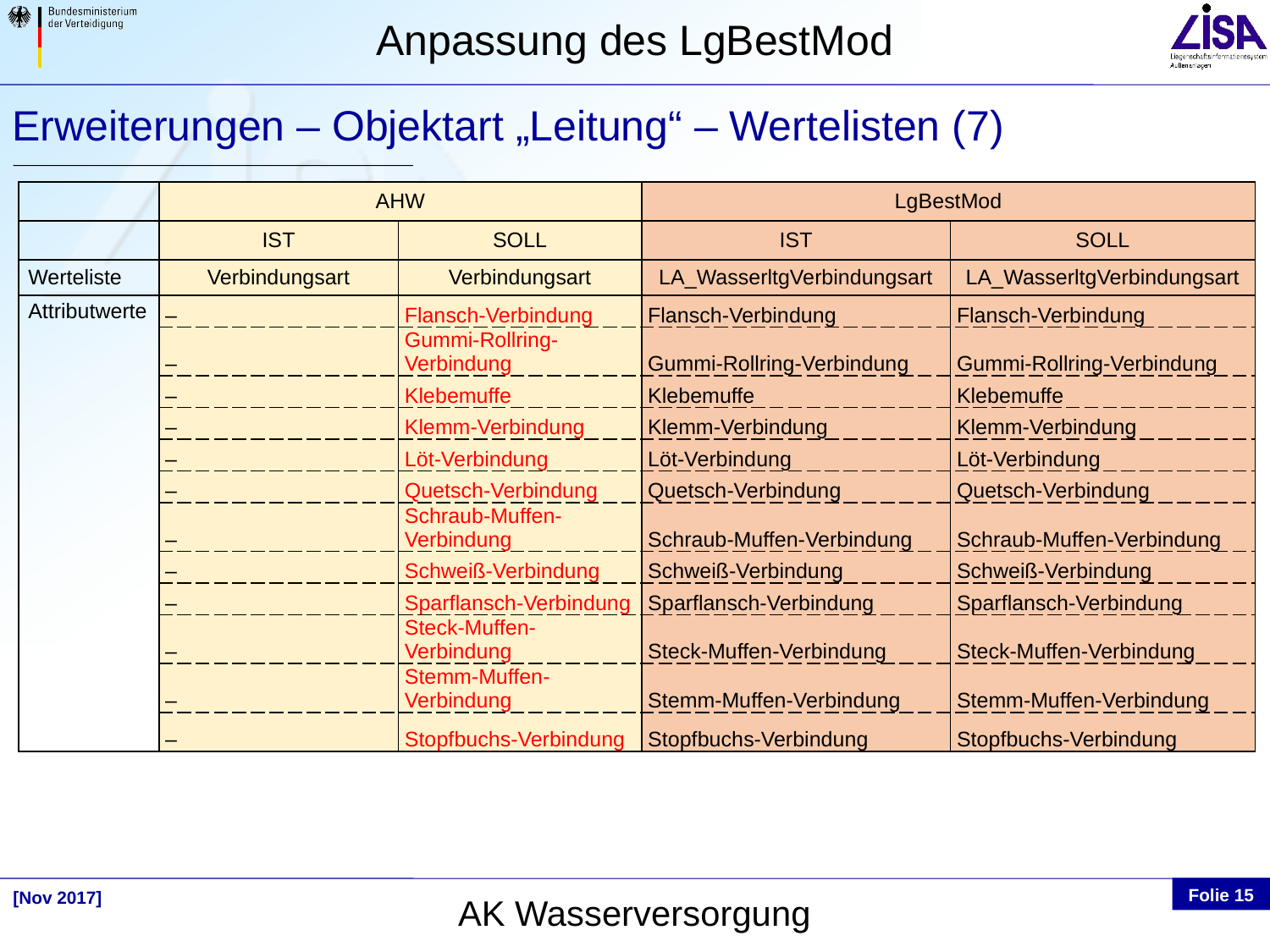

Erweiterungen – Objektart „Leitung“ – Wertelisten (7)

|  | AHW |  | LgBestMod |  |
| --- | --- | --- | --- | --- |
|  | IST | SOLL | IST | SOLL |
| Werteliste | Verbindungsart | Verbindungsart | LA\_WasserltgVerbindungsart | LA\_WasserltgVerbindungsart |
| Attributwerte | – | Flansch-Verbindung | Flansch-Verbindung | Flansch-Verbindung |
|  | – | Gummi-Rollring-Verbindung | Gummi-Rollring-Verbindung | Gummi-Rollring-Verbindung |
|  | – | Klebemuffe | Klebemuffe | Klebemuffe |
|  | – | Klemm-Verbindung | Klemm-Verbindung | Klemm-Verbindung |
|  | – | Löt-Verbindung | Löt-Verbindung | Löt-Verbindung |
|  | – | Quetsch-Verbindung | Quetsch-Verbindung | Quetsch-Verbindung |
|  | – | Schraub-Muffen-Verbindung | Schraub-Muffen-Verbindung | Schraub-Muffen-Verbindung |
|  | – | Schweiß-Verbindung | Schweiß-Verbindung | Schweiß-Verbindung |
|  | – | Sparflansch-Verbindung | Sparflansch-Verbindung | Sparflansch-Verbindung |
|  | – | Steck-Muffen-Verbindung | Steck-Muffen-Verbindung | Steck-Muffen-Verbindung |
|  | – | Stemm-Muffen-Verbindung | Stemm-Muffen-Verbindung | Stemm-Muffen-Verbindung |
|  | – | Stopfbuchs-Verbindung | Stopfbuchs-Verbindung | Stopfbuchs-Verbindung |